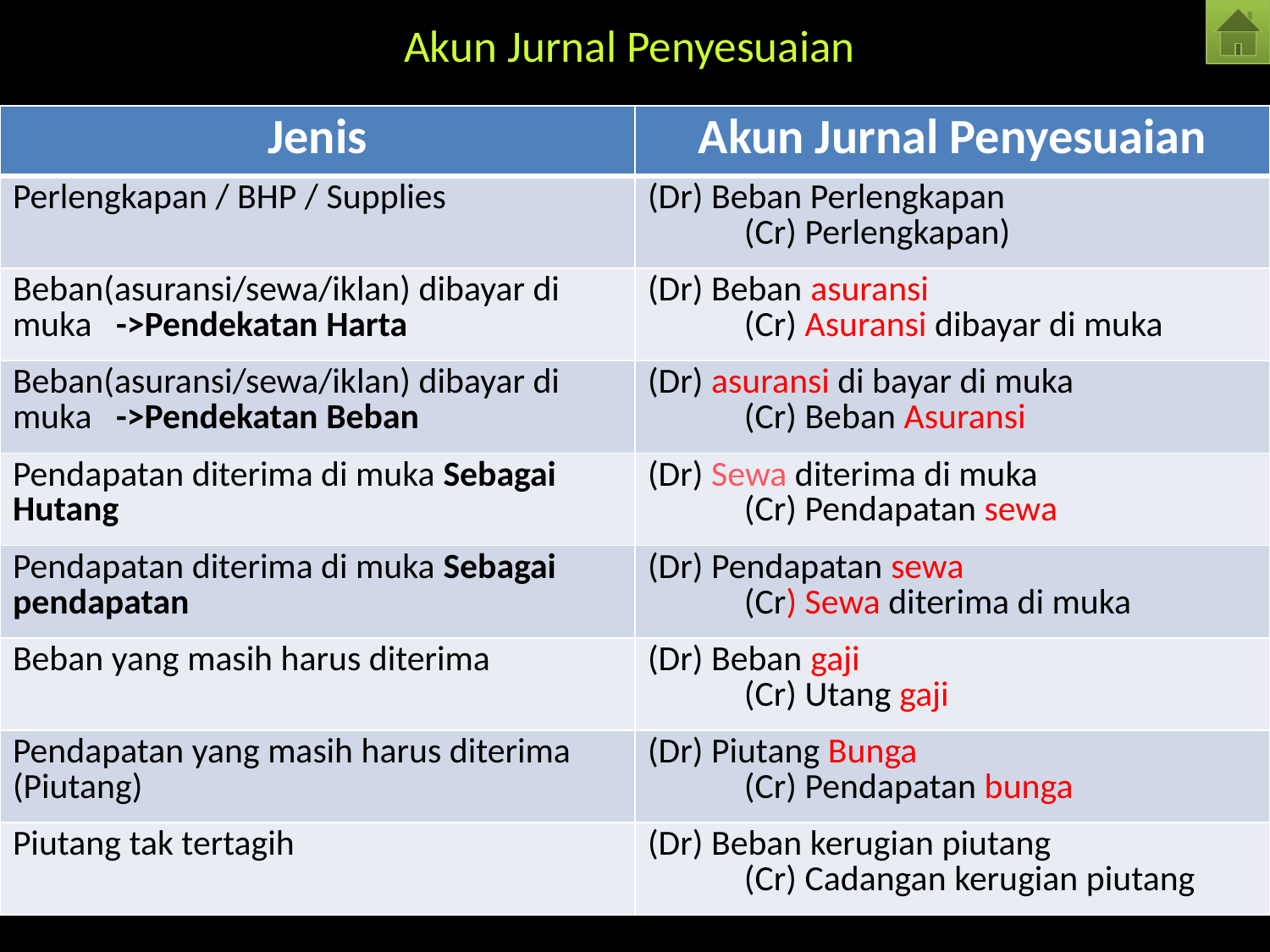

# Akun Jurnal Penyesuaian
| Jenis | Akun Jurnal Penyesuaian |
| --- | --- |
| Perlengkapan / BHP / Supplies | (Dr) Beban Perlengkapan (Cr) Perlengkapan) |
| Beban(asuransi/sewa/iklan) dibayar di muka ->Pendekatan Harta | (Dr) Beban asuransi (Cr) Asuransi dibayar di muka |
| Beban(asuransi/sewa/iklan) dibayar di muka ->Pendekatan Beban | (Dr) asuransi di bayar di muka (Cr) Beban Asuransi |
| Pendapatan diterima di muka Sebagai Hutang | (Dr) Sewa diterima di muka (Cr) Pendapatan sewa |
| Pendapatan diterima di muka Sebagai pendapatan | (Dr) Pendapatan sewa (Cr) Sewa diterima di muka |
| Beban yang masih harus diterima | (Dr) Beban gaji (Cr) Utang gaji |
| Pendapatan yang masih harus diterima (Piutang) | (Dr) Piutang Bunga (Cr) Pendapatan bunga |
| Piutang tak tertagih | (Dr) Beban kerugian piutang (Cr) Cadangan kerugian piutang |